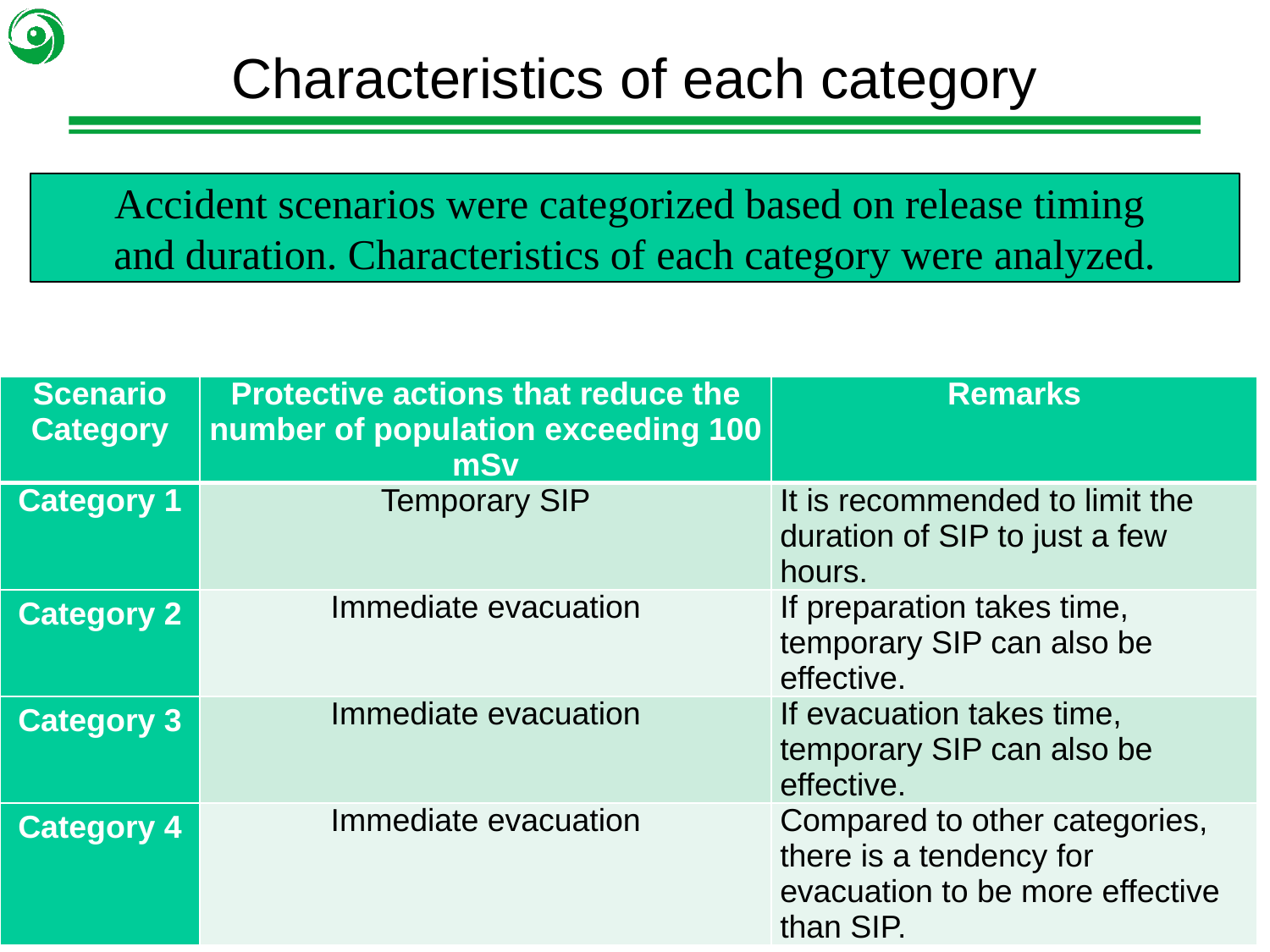

# Characteristics of each category
Accident scenarios were categorized based on release timing
and duration. Characteristics of each category were analyzed.
| Scenario Category | Protective actions that reduce the number of population exceeding 100 mSv | Remarks |
| --- | --- | --- |
| Category 1 | Temporary SIP | It is recommended to limit the duration of SIP to just a few hours. |
| Category 2 | Immediate evacuation | If preparation takes time, temporary SIP can also be effective. |
| Category 3 | Immediate evacuation | If evacuation takes time, temporary SIP can also be effective. |
| Category 4 | Immediate evacuation | Compared to other categories, there is a tendency for evacuation to be more effective than SIP. |